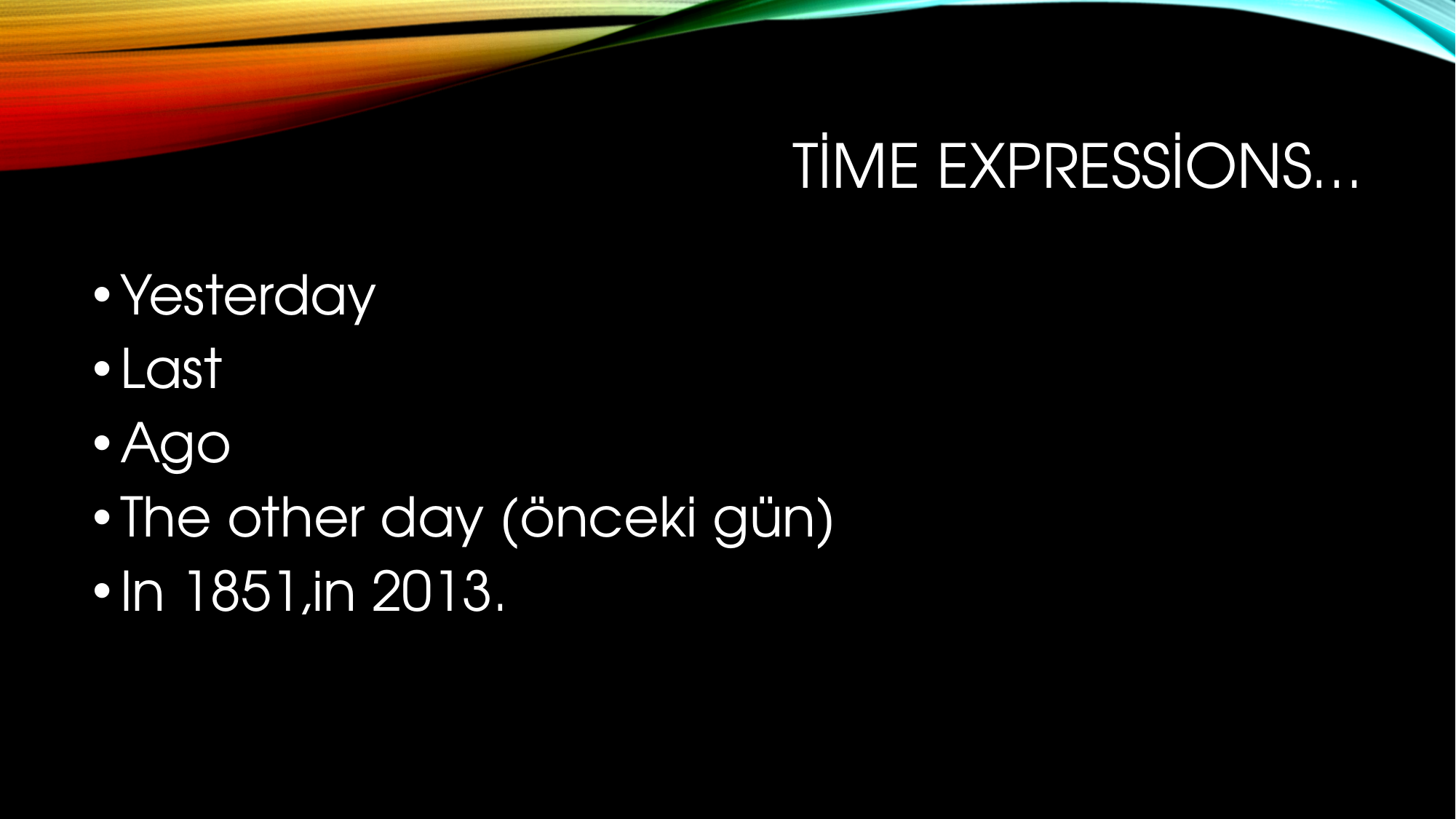

# Time expressions…
Yesterday
Last
Ago
The other day (önceki gün)
In 1851,in 2013.